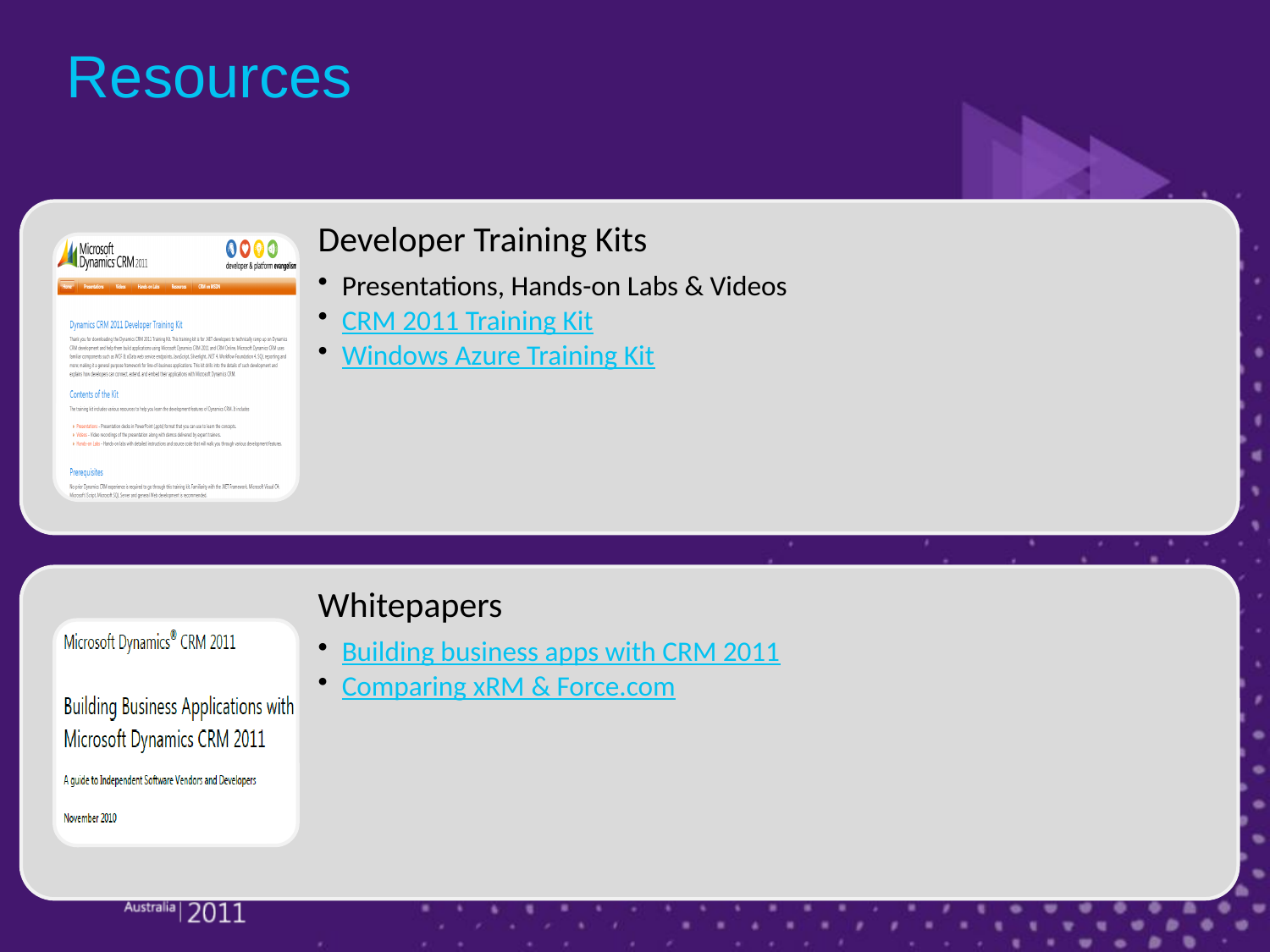

# Resources
Developer Training Kits
Presentations, Hands-on Labs & Videos
CRM 2011 Training Kit
Windows Azure Training Kit

Whitepapers
Building business apps with CRM 2011
Comparing xRM & Force.com